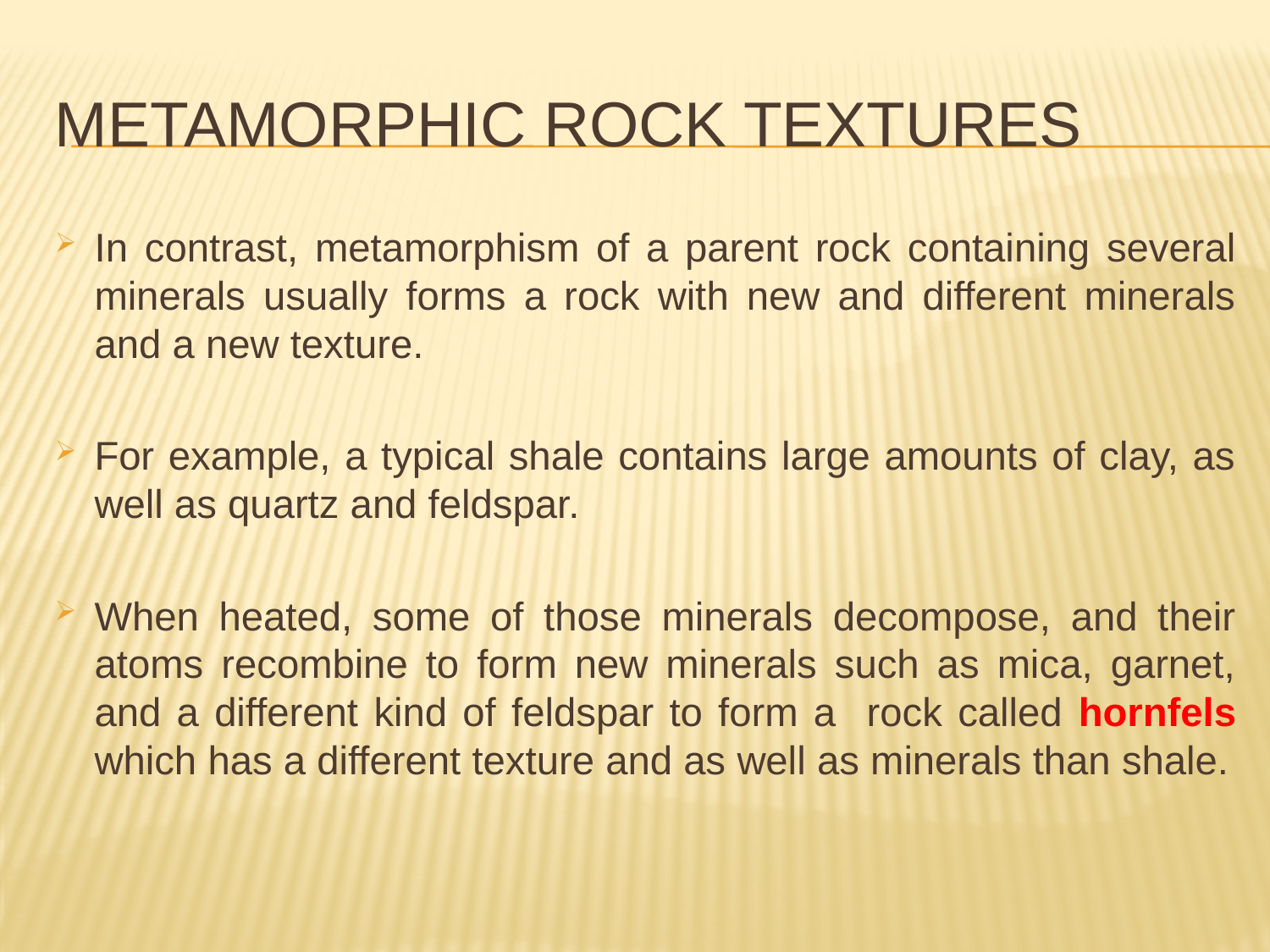

# Metamorphic rock textures
In contrast, metamorphism of a parent rock containing several minerals usually forms a rock with new and different minerals and a new texture.

For example, a typical shale contains large amounts of clay, as well as quartz and feldspar.

When heated, some of those minerals decompose, and their atoms recombine to form new minerals such as mica, garnet, and a different kind of feldspar to form a  rock called hornfels which has a different texture and as well as minerals than shale.